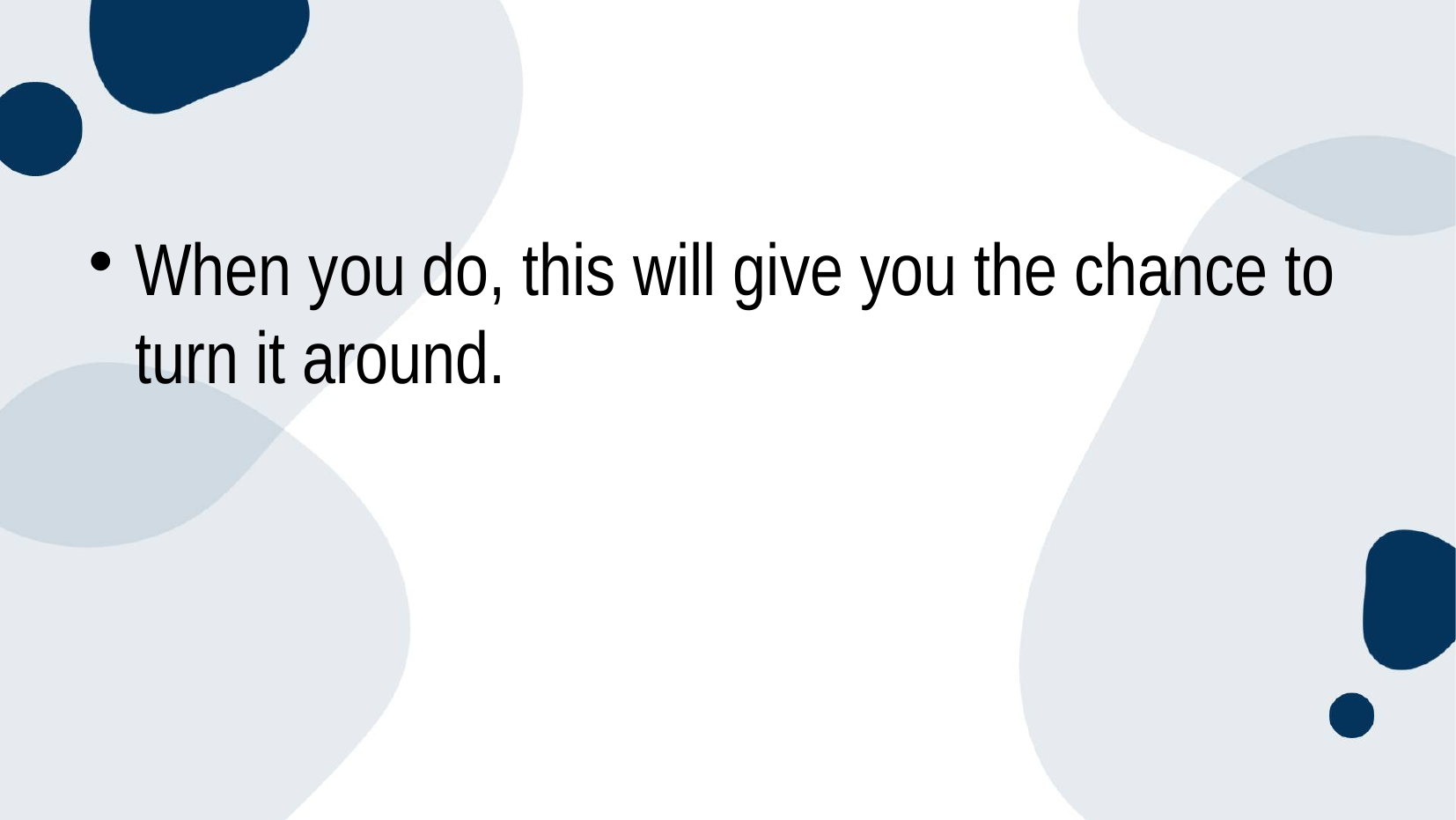

#
When you do, this will give you the chance to turn it around.